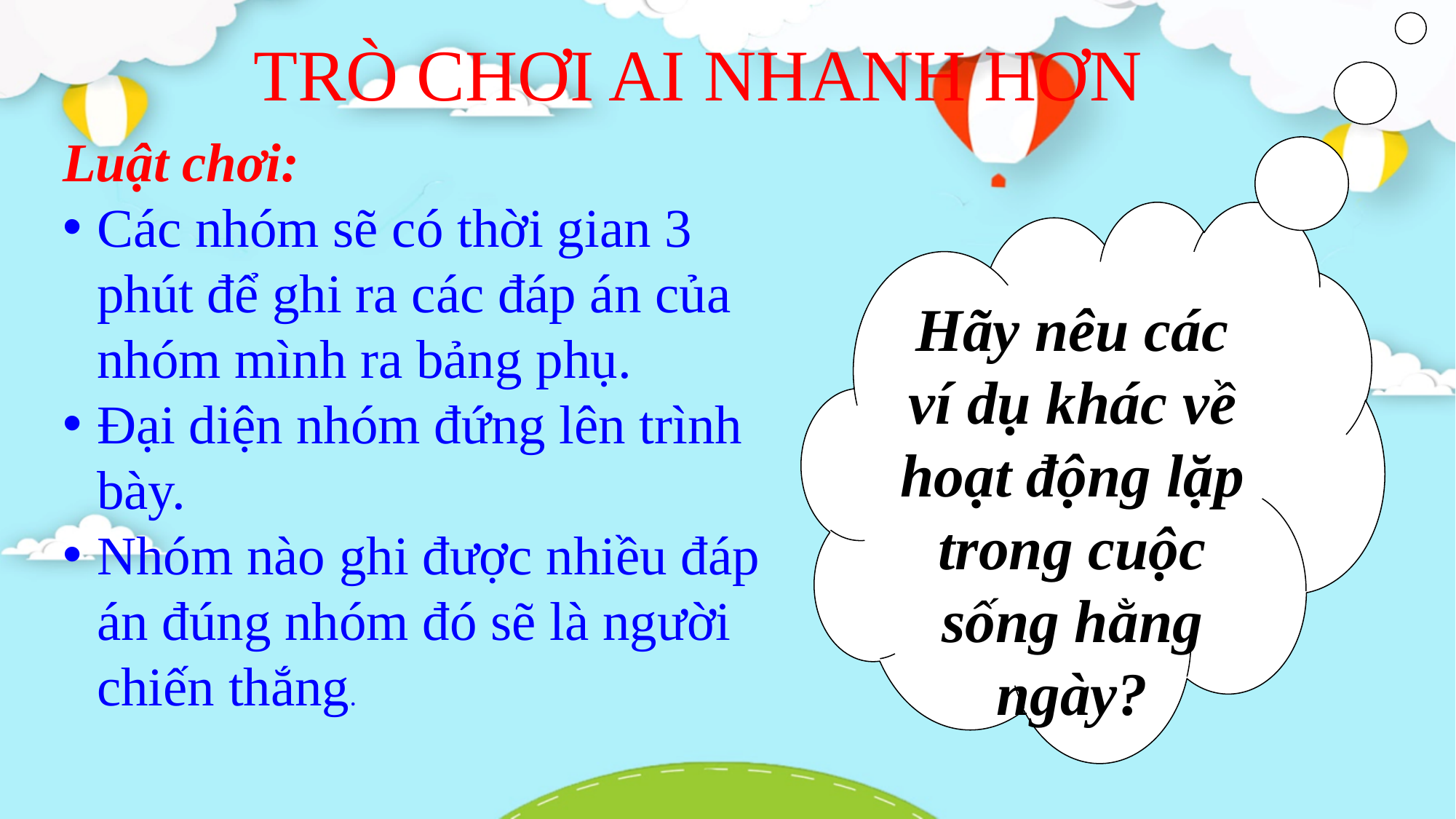

TRÒ CHƠI AI NHANH HƠN
Luật chơi:
Các nhóm sẽ có thời gian 3 phút để ghi ra các đáp án của nhóm mình ra bảng phụ.
Đại diện nhóm đứng lên trình bày.
Nhóm nào ghi được nhiều đáp án đúng nhóm đó sẽ là người chiến thắng.

Hãy nêu các ví dụ khác về hoạt động lặp trong cuộc sống hằng ngày?